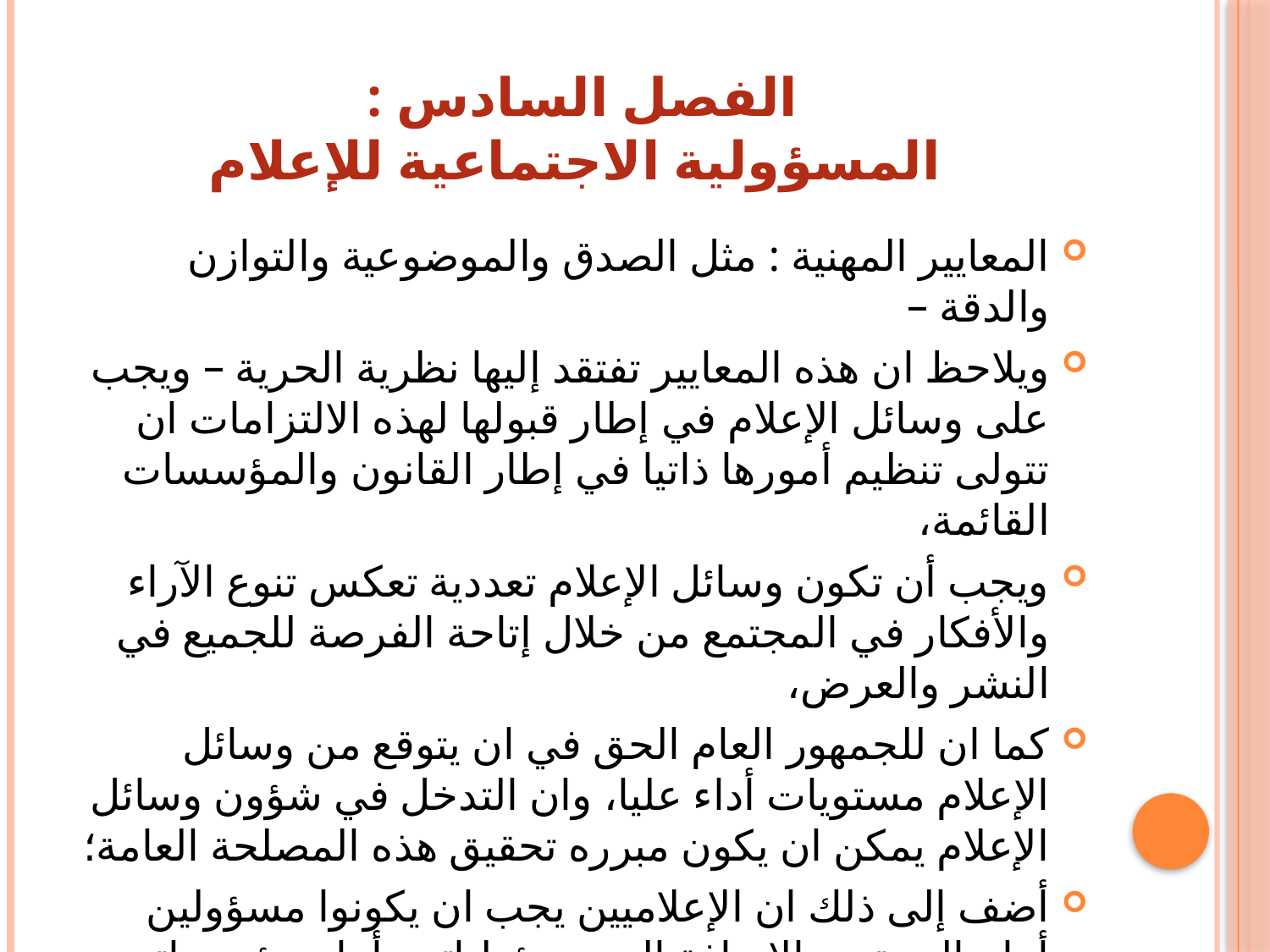

# الفصل السادس : المسؤولية الاجتماعية للإعلام
المعايير المهنية : مثل الصدق والموضوعية والتوازن والدقة –
ويلاحظ ان هذه المعايير تفتقد إليها نظرية الحرية – ويجب على وسائل الإعلام في إطار قبولها لهذه الالتزامات ان تتولى تنظيم أمورها ذاتيا في إطار القانون والمؤسسات القائمة،
ويجب أن تكون وسائل الإعلام تعددية تعكس تنوع الآراء والأفكار في المجتمع من خلال إتاحة الفرصة للجميع في النشر والعرض،
كما ان للجمهور العام الحق في ان يتوقع من وسائل الإعلام مستويات أداء عليا، وان التدخل في شؤون وسائل الإعلام يمكن ان يكون مبرره تحقيق هذه المصلحة العامة؛
أضف إلى ذلك ان الإعلاميين يجب ان يكونوا مسؤولين أمام المجتمع بالإضافة إلى مسؤولياتهم أمام مؤسساتهم الإعلامية.